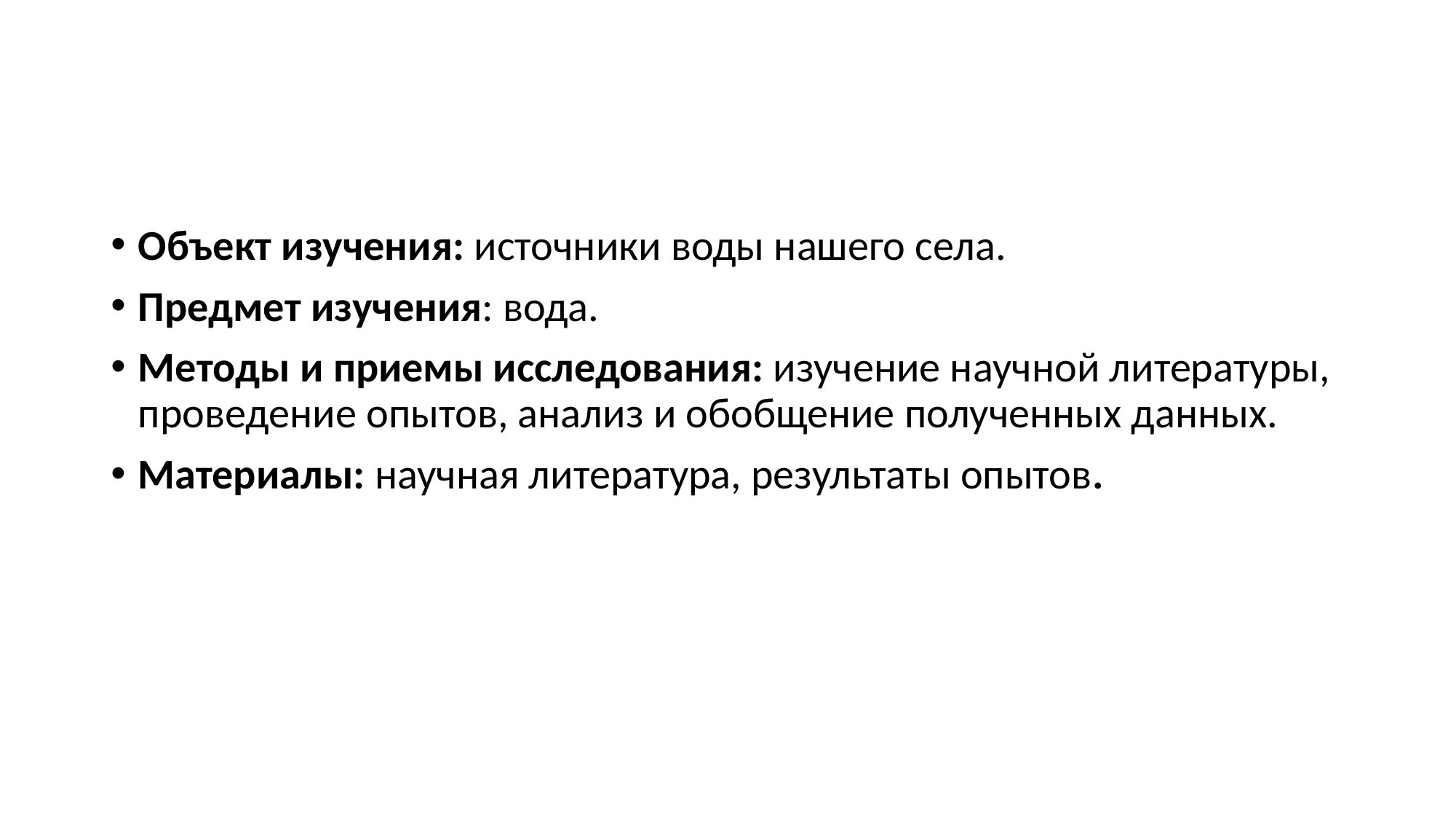

#
Объект изучения: источники воды нашего села.
Предмет изучения: вода.
Методы и приемы исследования: изучение научной литературы, проведение опытов, анализ и обобщение полученных данных.
Материалы: научная литература, результаты опытов.